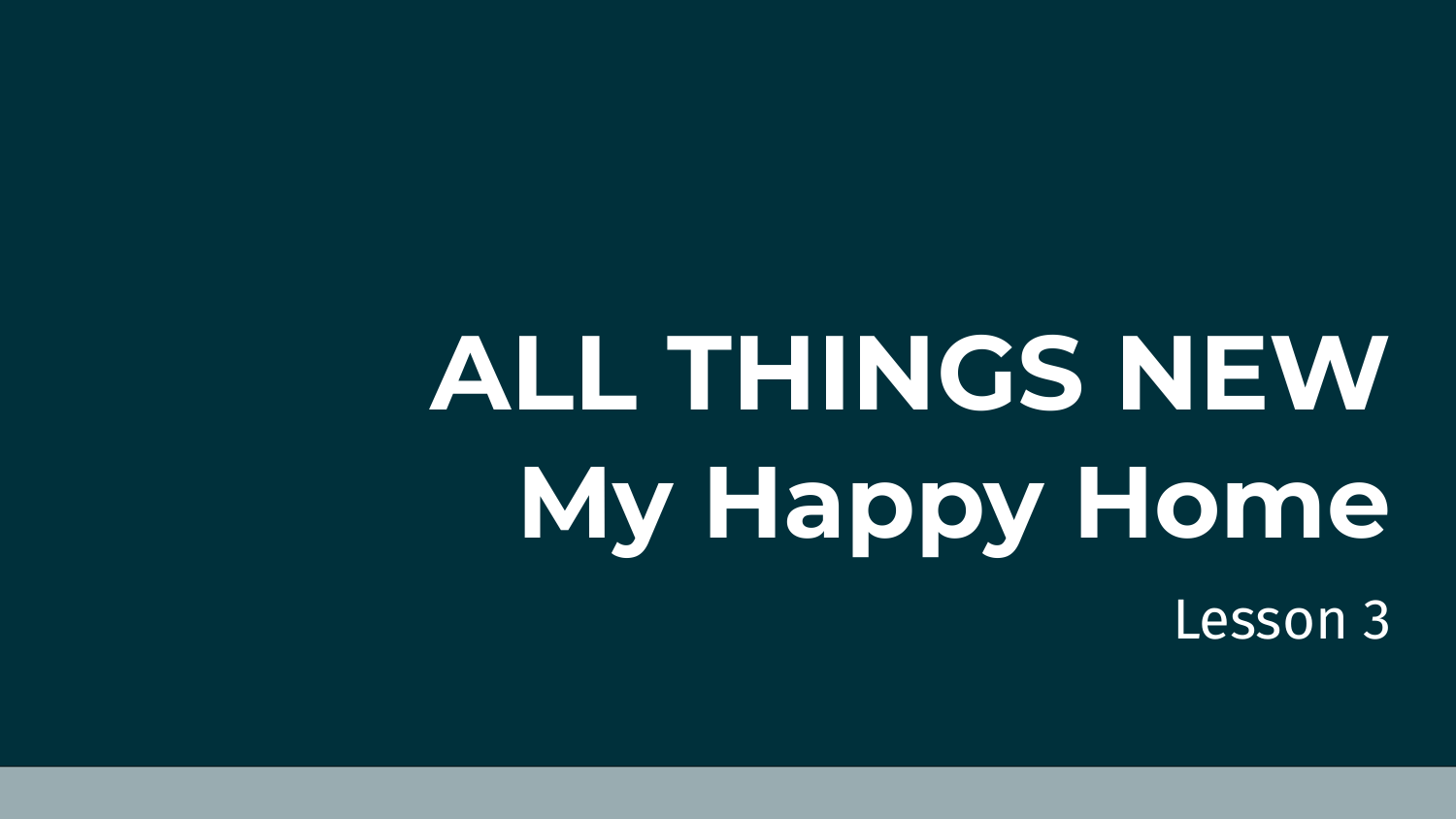

ALL THINGS NEW
# My Happy Home
Lesson 3